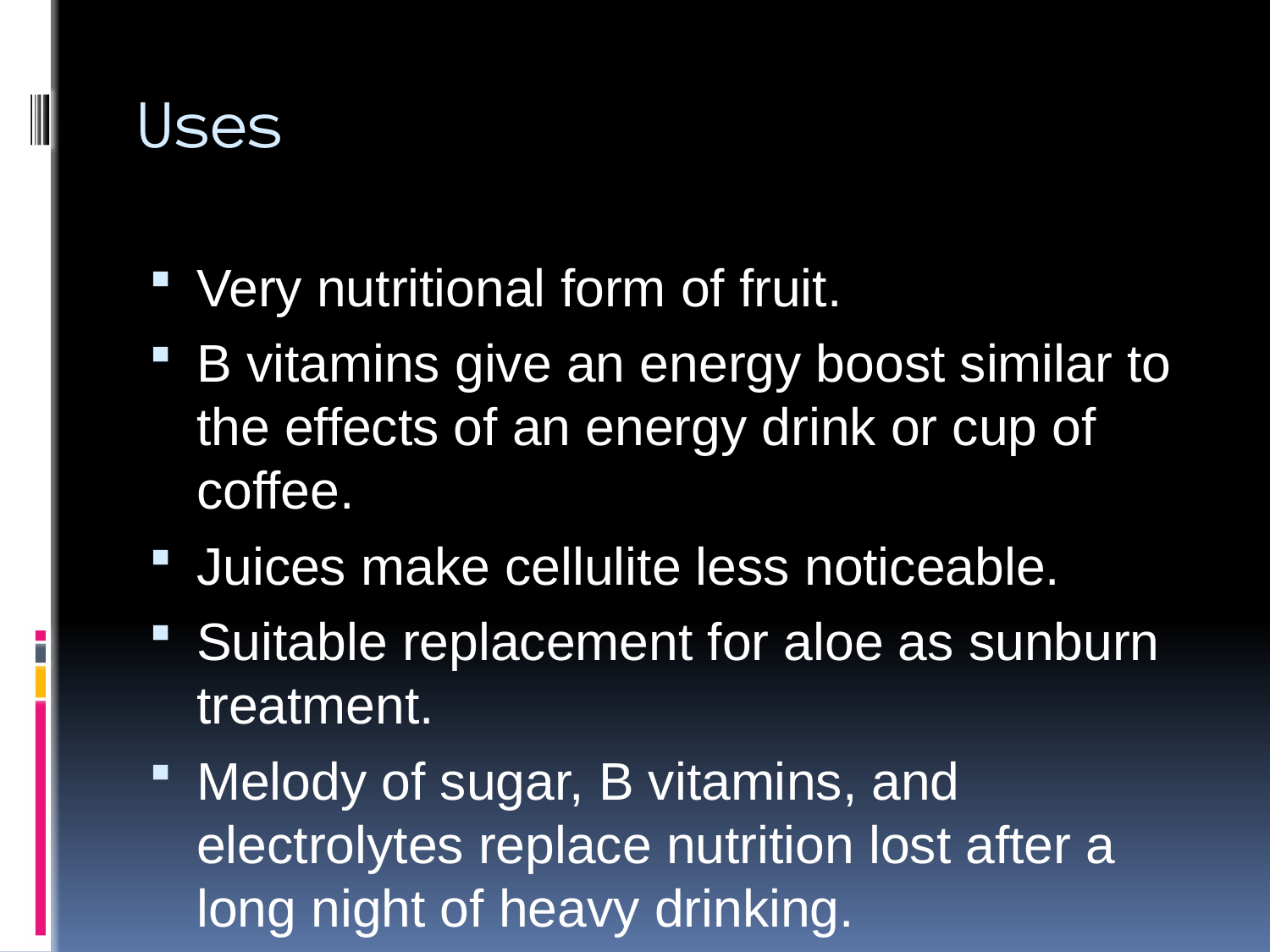

# Uses
Very nutritional form of fruit.
B vitamins give an energy boost similar to the effects of an energy drink or cup of coffee.
Juices make cellulite less noticeable.
Suitable replacement for aloe as sunburn treatment.
Melody of sugar, B vitamins, and electrolytes replace nutrition lost after a long night of heavy drinking.